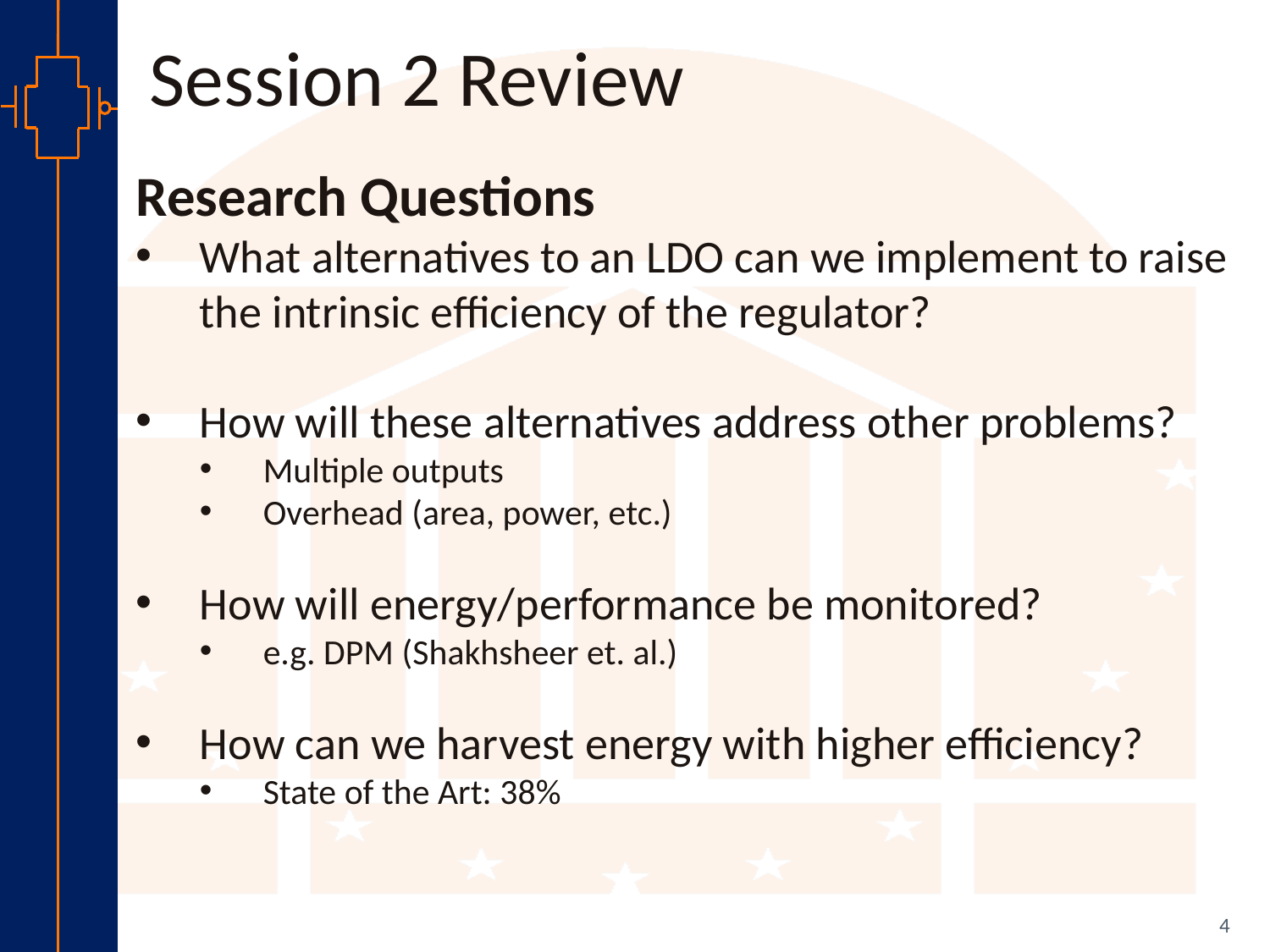

Session 2 Review

Research Questions
What alternatives to an LDO can we implement to raise the intrinsic efficiency of the regulator?

How will these alternatives address other problems?
Multiple outputs
Overhead (area, power, etc.)

How will energy/performance be monitored?
e.g. DPM (Shakhsheer et. al.)

How can we harvest energy with higher efficiency?
State of the Art: 38%

4